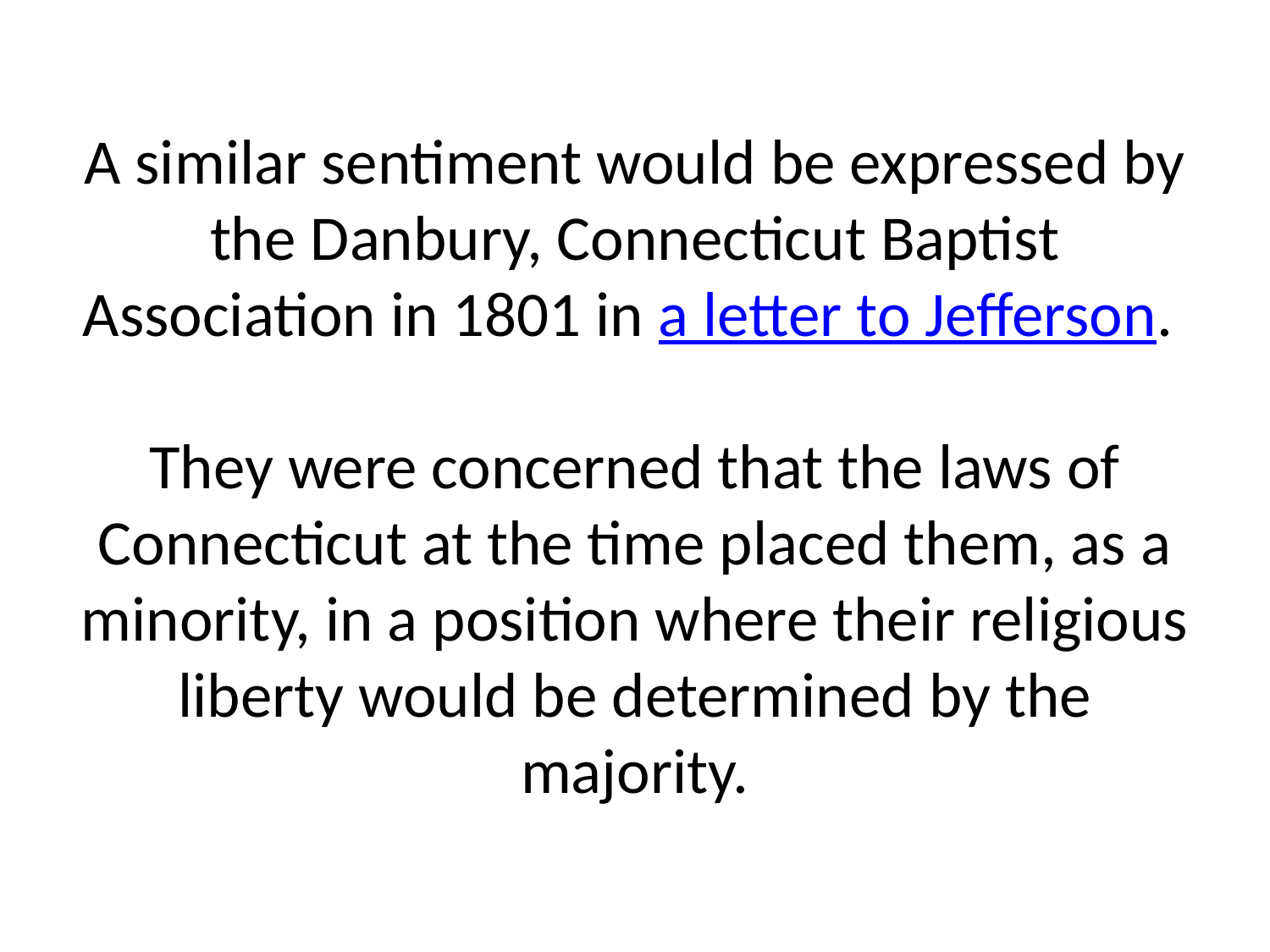

# A similar sentiment would be expressed by the Danbury, Connecticut Baptist Association in 1801 in a letter to Jefferson. They were concerned that the laws of Connecticut at the time placed them, as a minority, in a position where their religious liberty would be determined by the majority.